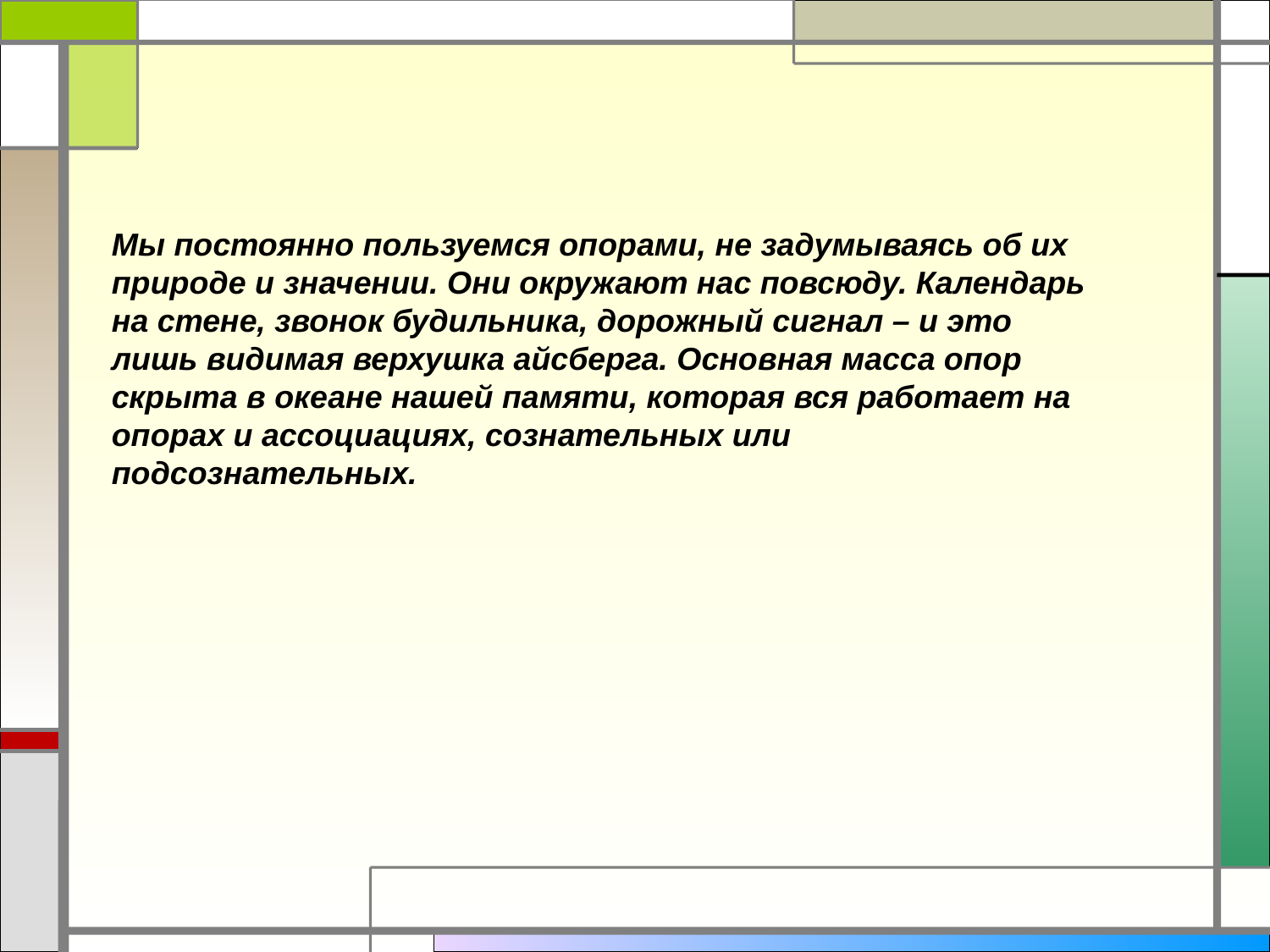

Мы постоянно пользуемся опорами, не задумываясь об их природе и значении. Они окружают нас повсюду. Календарь на стене, звонок будильника, дорожный сигнал – и это лишь видимая верхушка айсберга. Основная масса опор скрыта в океане нашей памяти, которая вся работает на опорах и ассоциациях, сознательных или подсознательных.